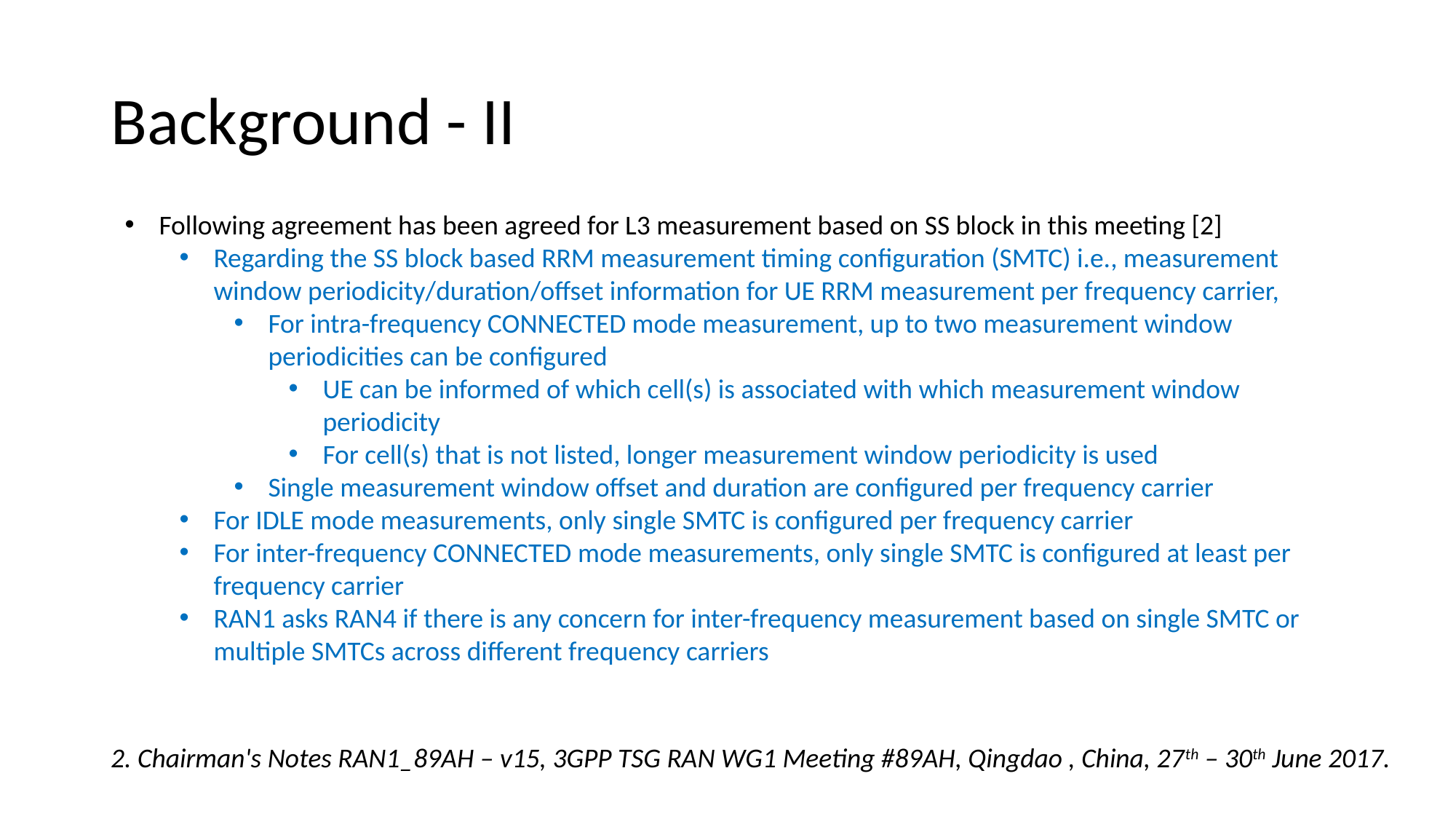

# Background - II
Following agreement has been agreed for L3 measurement based on SS block in this meeting [2]
Regarding the SS block based RRM measurement timing configuration (SMTC) i.e., measurement window periodicity/duration/offset information for UE RRM measurement per frequency carrier,
For intra-frequency CONNECTED mode measurement, up to two measurement window periodicities can be configured
UE can be informed of which cell(s) is associated with which measurement window periodicity
For cell(s) that is not listed, longer measurement window periodicity is used
Single measurement window offset and duration are configured per frequency carrier
For IDLE mode measurements, only single SMTC is configured per frequency carrier
For inter-frequency CONNECTED mode measurements, only single SMTC is configured at least per frequency carrier
RAN1 asks RAN4 if there is any concern for inter-frequency measurement based on single SMTC or multiple SMTCs across different frequency carriers

2. Chairman's Notes RAN1_89AH – v15, 3GPP TSG RAN WG1 Meeting #89AH, Qingdao , China, 27th – 30th June 2017.